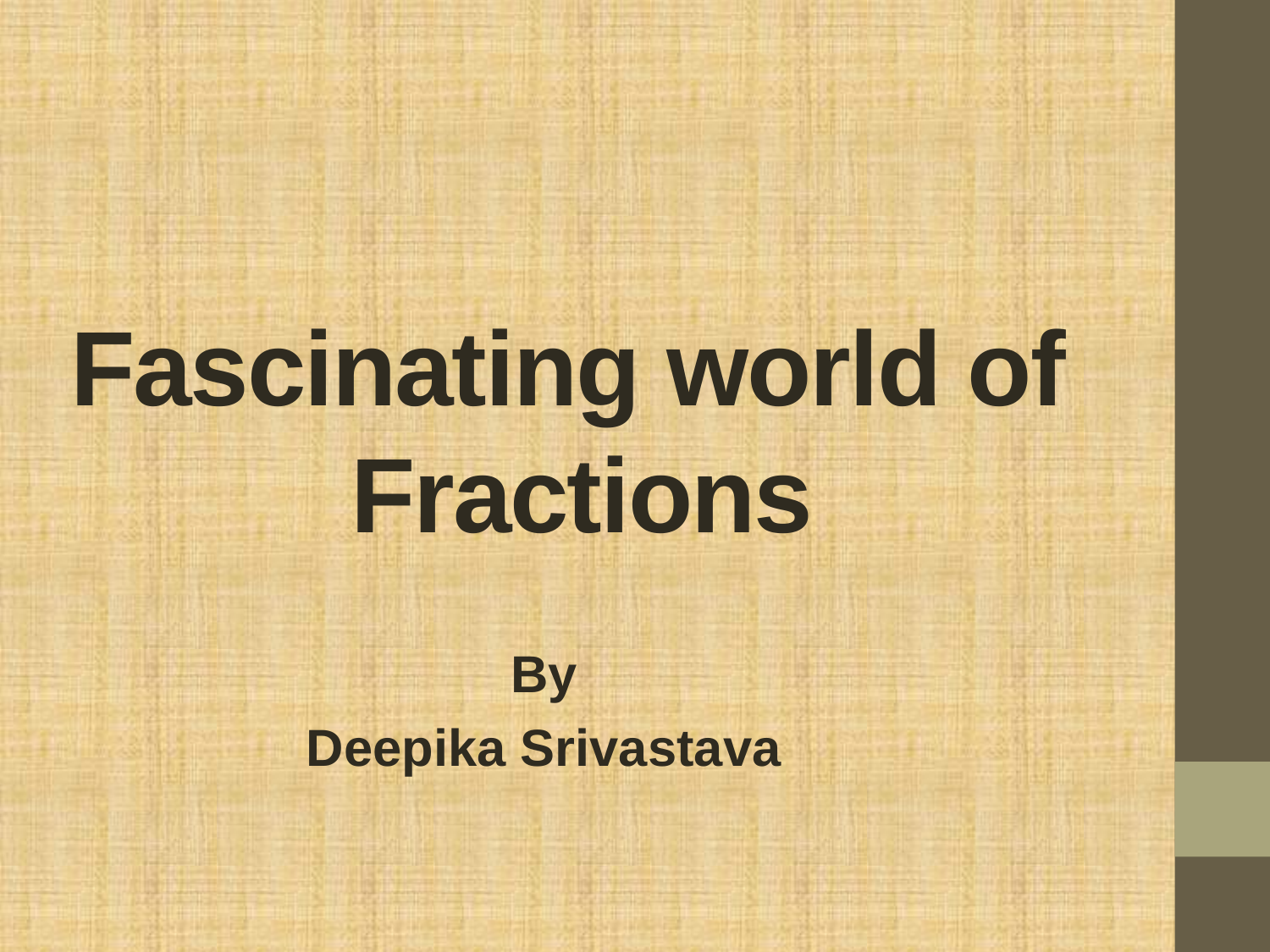

# Fascinating world of Fractions
By
Deepika Srivastava